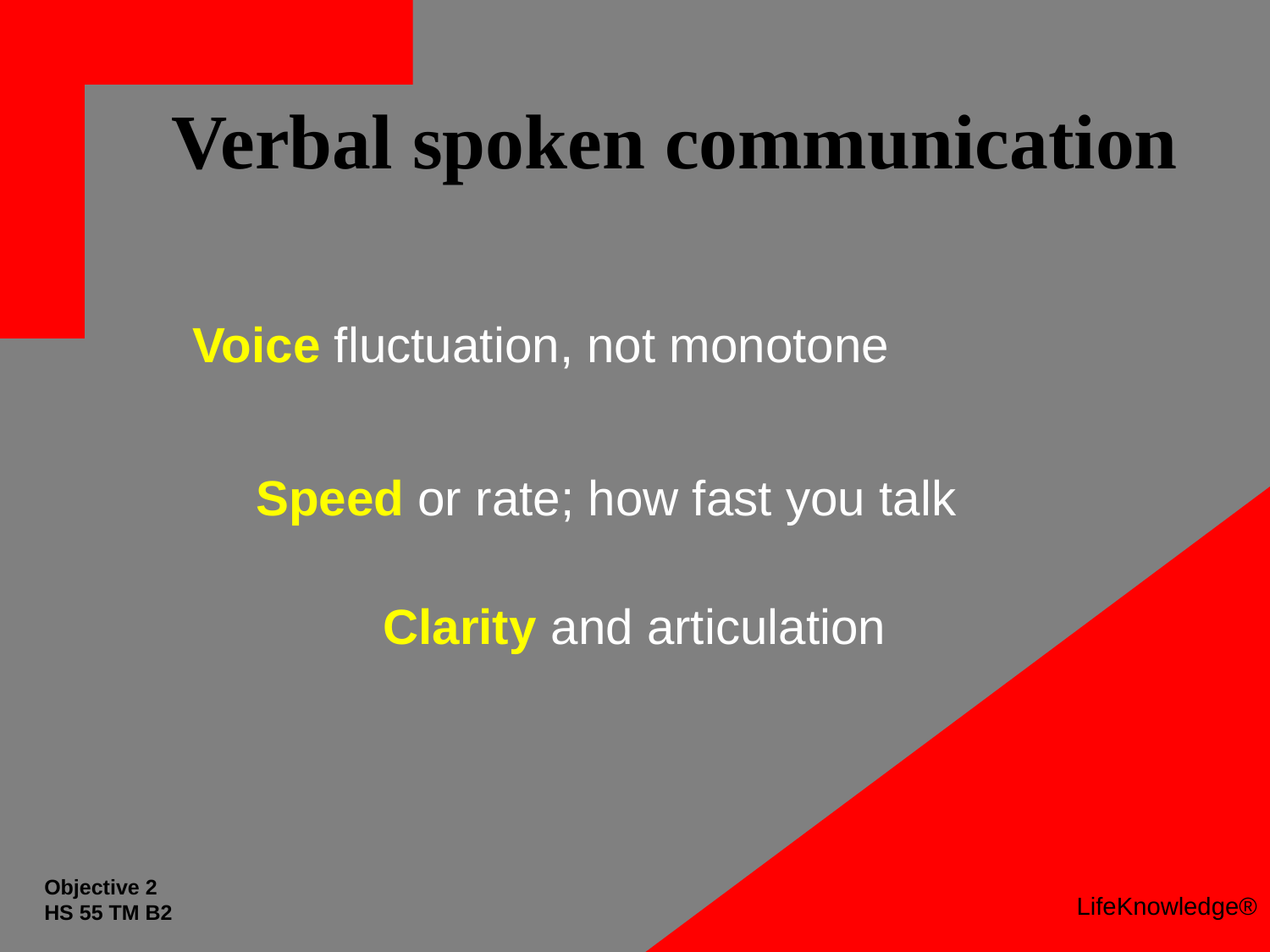

# Verbal spoken communication
Voice fluctuation, not monotone

	Speed or rate; how fast you talk
		Clarity and articulation
Objective 2
HS 55 TM B2
LifeKnowledge®